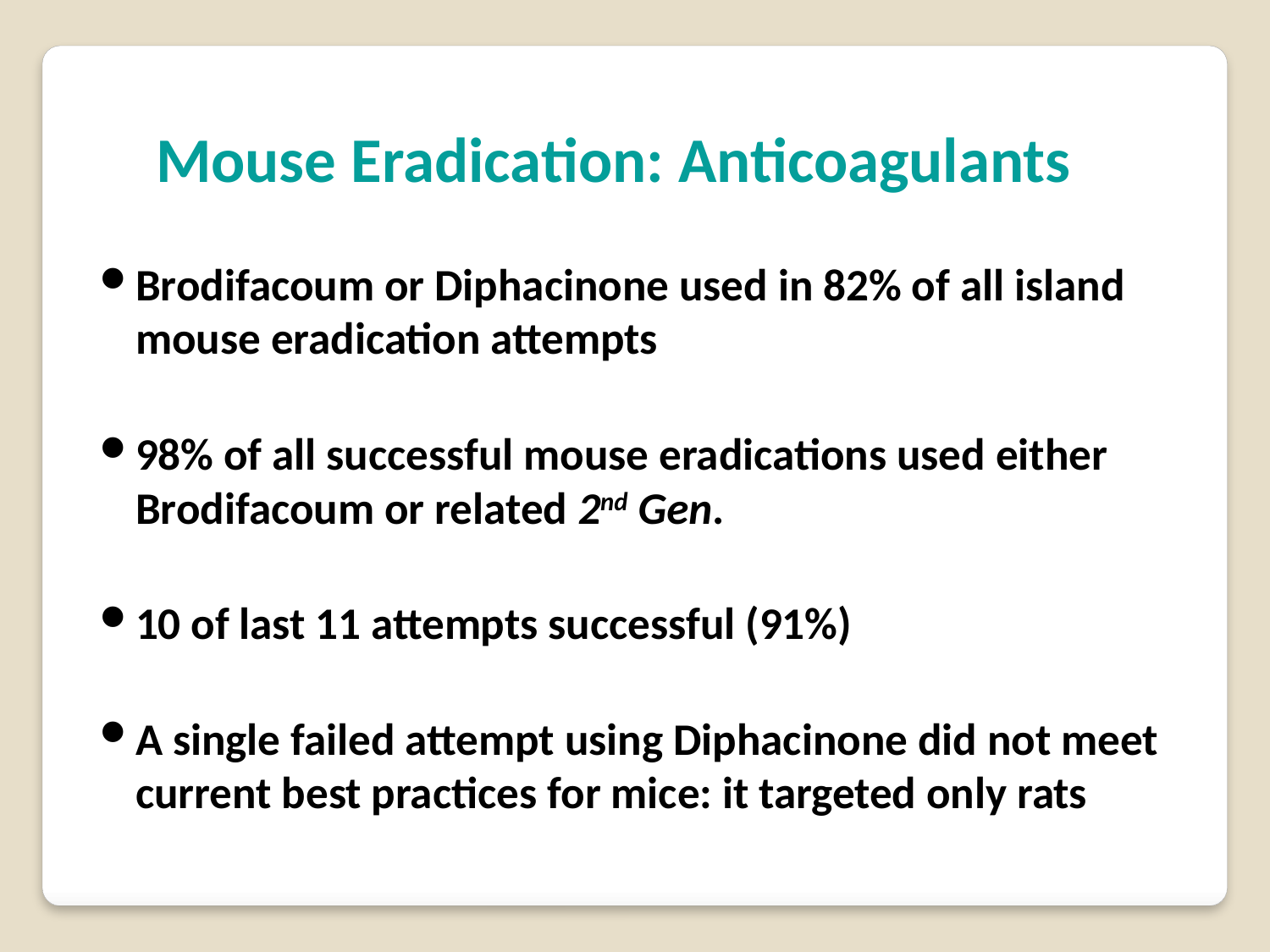

Mouse Eradication: Anticoagulants
Brodifacoum or Diphacinone used in 82% of all island mouse eradication attempts

98% of all successful mouse eradications used either Brodifacoum or related 2nd Gen.

10 of last 11 attempts successful (91%)

A single failed attempt using Diphacinone did not meet current best practices for mice: it targeted only rats